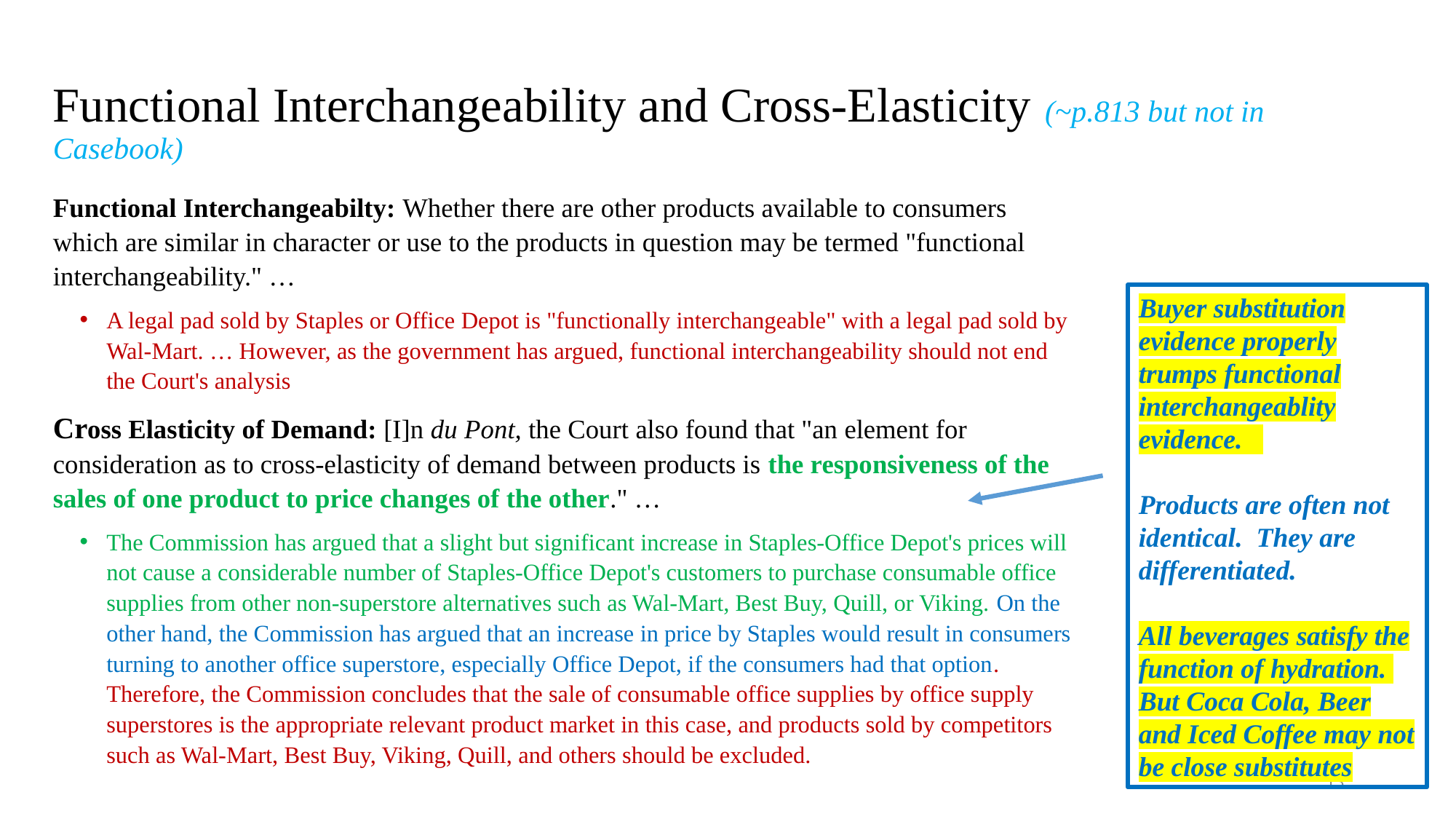

# Functional Interchangeability and Cross-Elasticity (~p.813 but not in Casebook)
Functional Interchangeabilty: Whether there are other products available to consumers which are similar in character or use to the products in question may be termed "functional interchangeability." …
A legal pad sold by Staples or Office Depot is "functionally interchangeable" with a legal pad sold by Wal-Mart. … However, as the government has argued, functional interchangeability should not end the Court's analysis
Cross Elasticity of Demand: [I]n du Pont, the Court also found that "an element for consideration as to cross-elasticity of demand between products is the responsiveness of the sales of one product to price changes of the other." …
The Commission has argued that a slight but significant increase in Staples-Office Depot's prices will not cause a considerable number of Staples-Office Depot's customers to purchase consumable office supplies from other non-superstore alternatives such as Wal-Mart, Best Buy, Quill, or Viking. On the other hand, the Commission has argued that an increase in price by Staples would result in consumers turning to another office superstore, especially Office Depot, if the consumers had that option. Therefore, the Commission concludes that the sale of consumable office supplies by office supply superstores is the appropriate relevant product market in this case, and products sold by competitors such as Wal-Mart, Best Buy, Viking, Quill, and others should be excluded.

Buyer substitution evidence properly trumps functional interchangeablity evidence.

Products are often not identical.  They are differentiated.

All beverages satisfy the function of hydration.  But Coca Cola, Beer and Iced Coffee may not be close substitutes
13